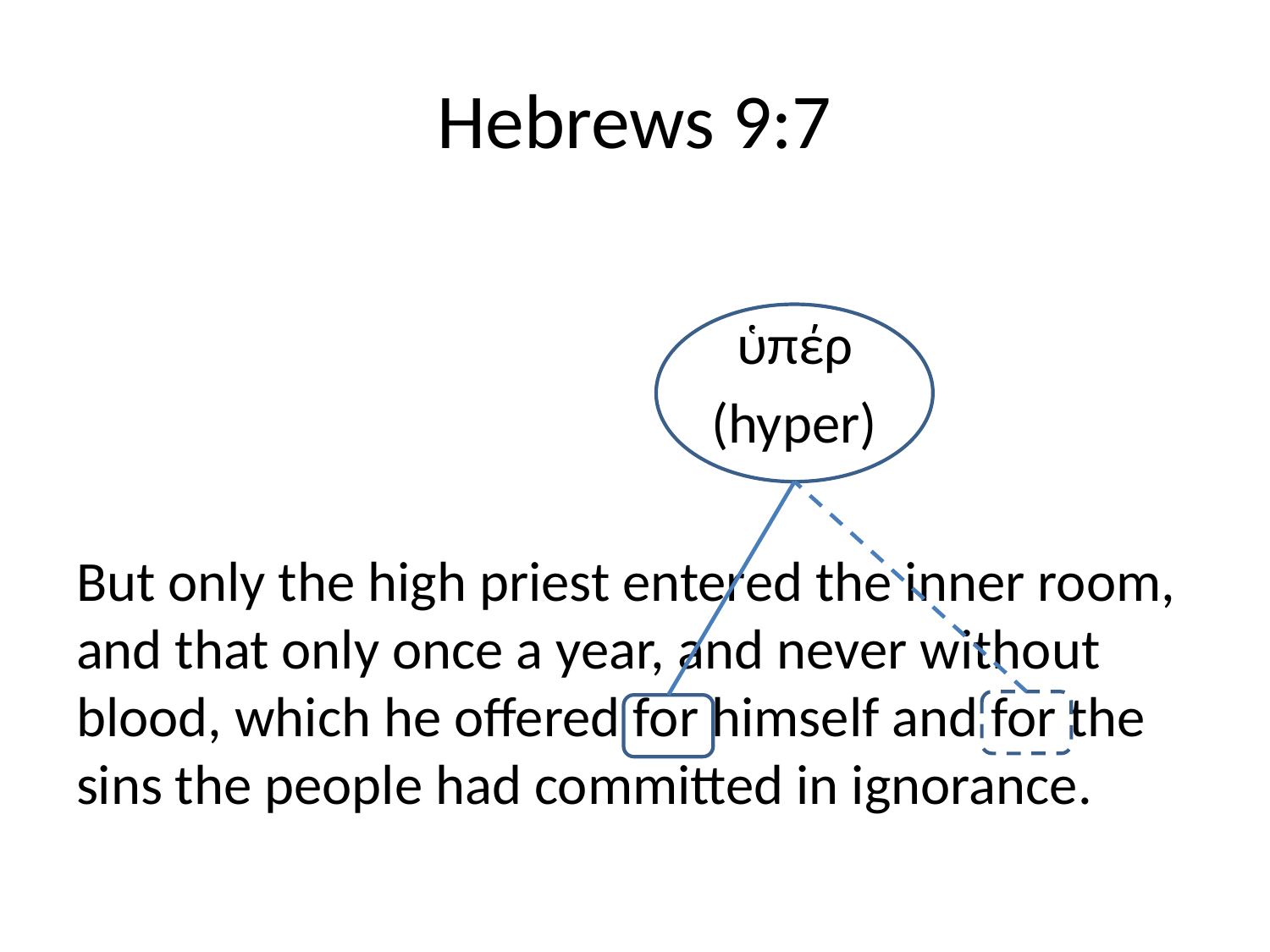

# Hebrews 9:7

	 				  ὑπέρ
					(hyper)

But only the high priest entered the inner room, and that only once a year, and never without blood, which he offered for himself and for the sins the people had committed in ignorance.